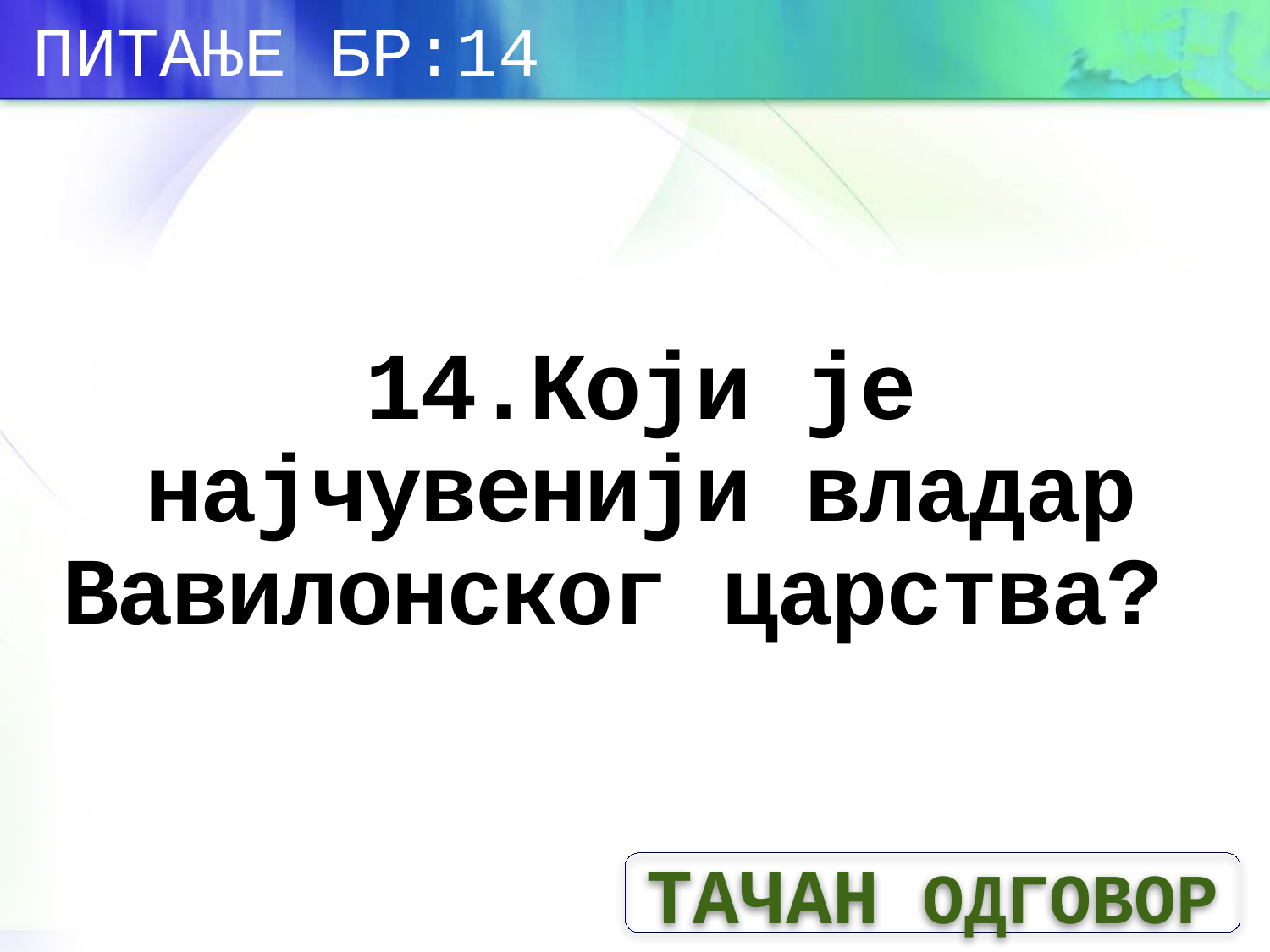

ПИТАЊЕ БР:14
# 14.Који је најчувенији владар Вавилонског царства?
ТАЧАН ОДГОВОР